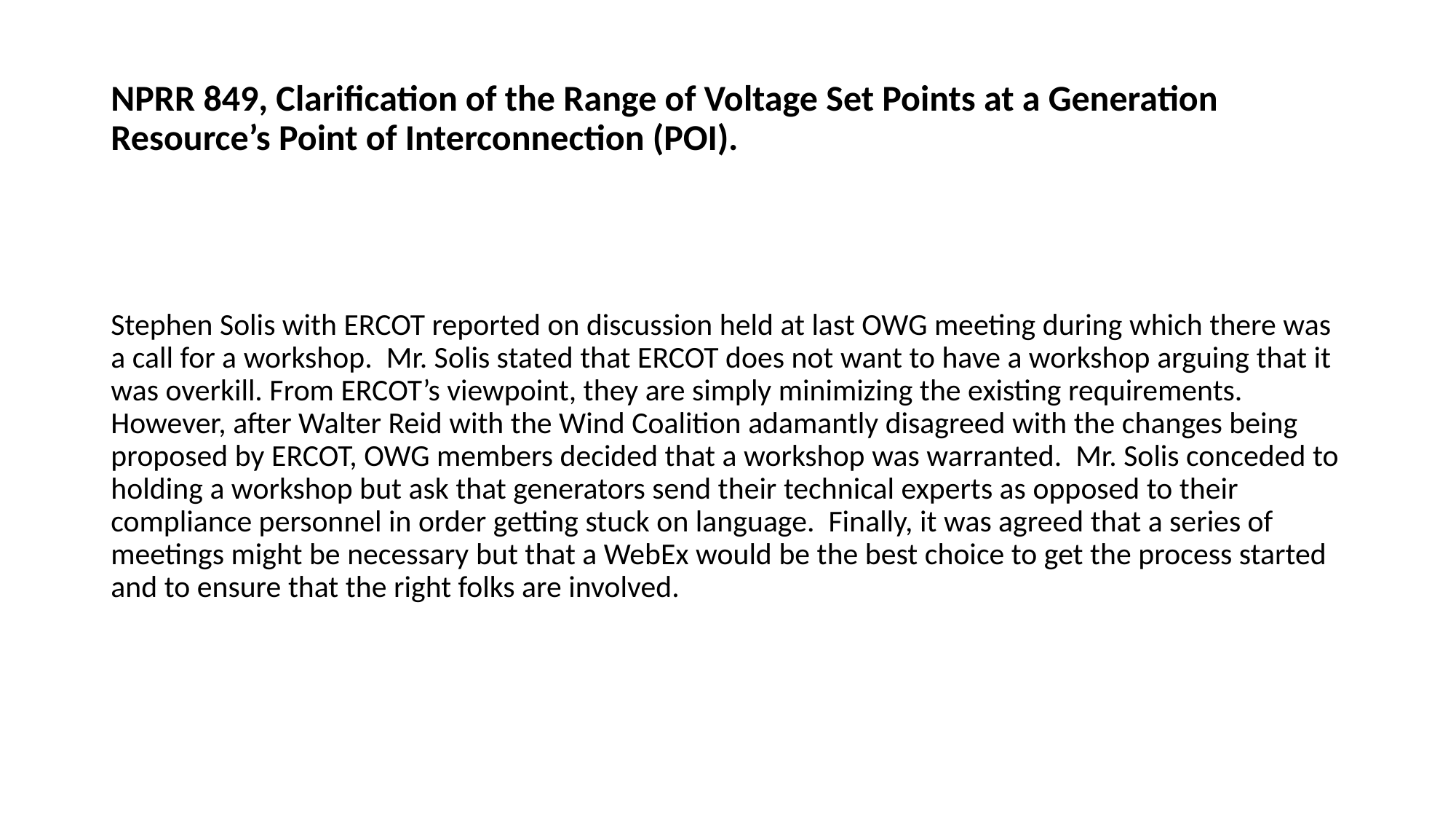

# NPRR 849, Clarification of the Range of Voltage Set Points at a Generation Resource’s Point of Interconnection (POI).

Stephen Solis with ERCOT reported on discussion held at last OWG meeting during which there was a call for a workshop.  Mr. Solis stated that ERCOT does not want to have a workshop arguing that it was overkill. From ERCOT’s viewpoint, they are simply minimizing the existing requirements.  However, after Walter Reid with the Wind Coalition adamantly disagreed with the changes being proposed by ERCOT, OWG members decided that a workshop was warranted.  Mr. Solis conceded to holding a workshop but ask that generators send their technical experts as opposed to their compliance personnel in order getting stuck on language.  Finally, it was agreed that a series of meetings might be necessary but that a WebEx would be the best choice to get the process started and to ensure that the right folks are involved.